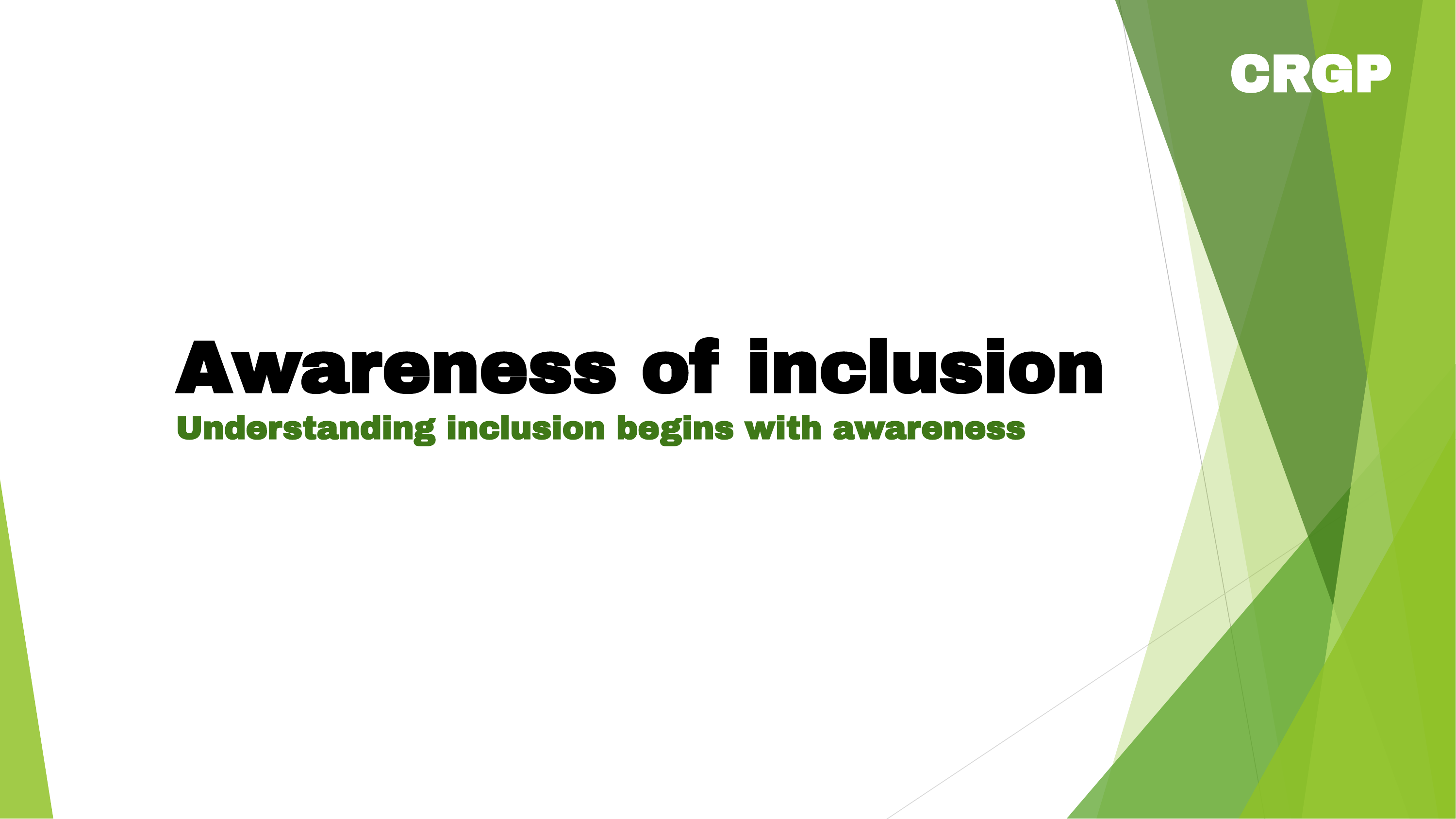

CRGP
Awareness of inclusion
Understanding inclusion begins with awareness